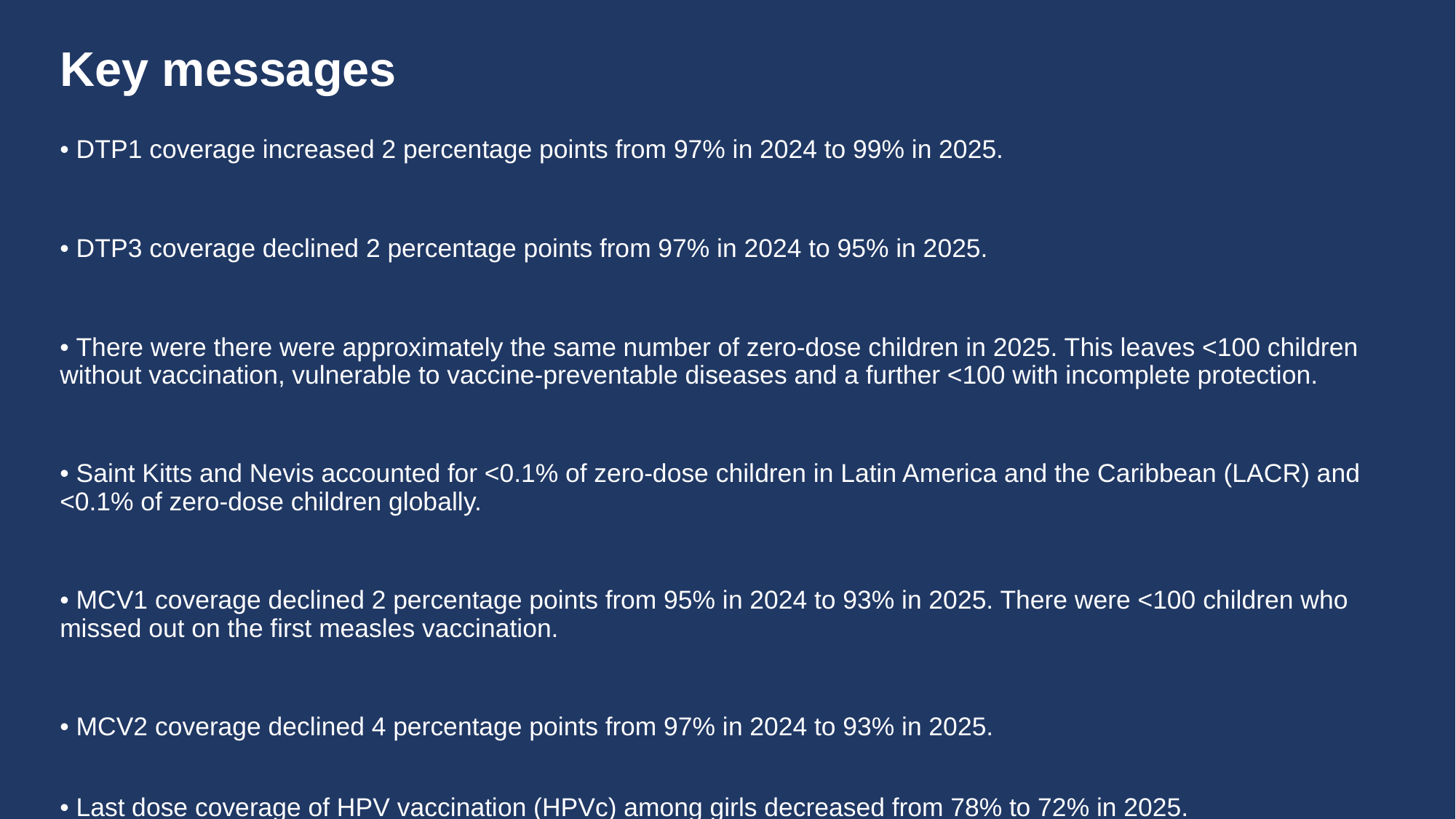

# Key messages
• DTP1 coverage increased 2 percentage points from 97% in 2024 to 99% in 2025.

• DTP3 coverage declined 2 percentage points from 97% in 2024 to 95% in 2025.

• There were there were approximately the same number of zero-dose children in 2025. This leaves <100 children without vaccination, vulnerable to vaccine-preventable diseases and a further <100 with incomplete protection.

• Saint Kitts and Nevis accounted for <0.1% of zero-dose children in Latin America and the Caribbean (LACR) and <0.1% of zero-dose children globally.

• MCV1 coverage declined 2 percentage points from 95% in 2024 to 93% in 2025. There were <100 children who missed out on the first measles vaccination.

• MCV2 coverage declined 4 percentage points from 97% in 2024 to 93% in 2025.

• Last dose coverage of HPV vaccination (HPVc) among girls decreased from 78% to 72% in 2025.